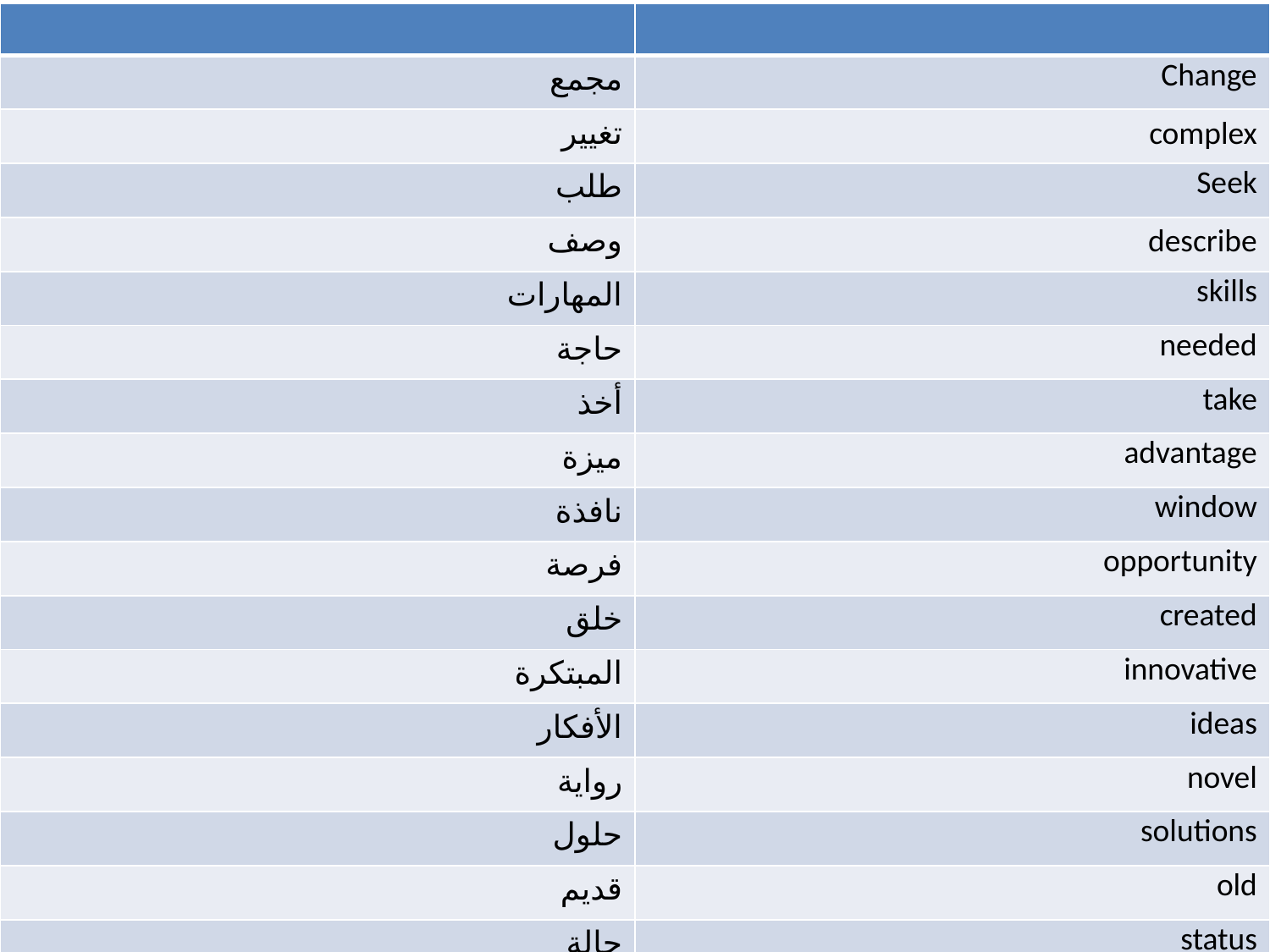

|  |  |
| --- | --- |
| مجمع | Change |
| تغيير | complex |
| طلب | Seek |
| وصف | describe |
| المهارات | skills |
| حاجة | needed |
| أخذ | take |
| ميزة | advantage |
| نافذة | window |
| فرصة | opportunity |
| خلق | created |
| المبتكرة | innovative |
| الأفكار | ideas |
| رواية | novel |
| حلول | solutions |
| قديم | old |
| حالة | status |
#